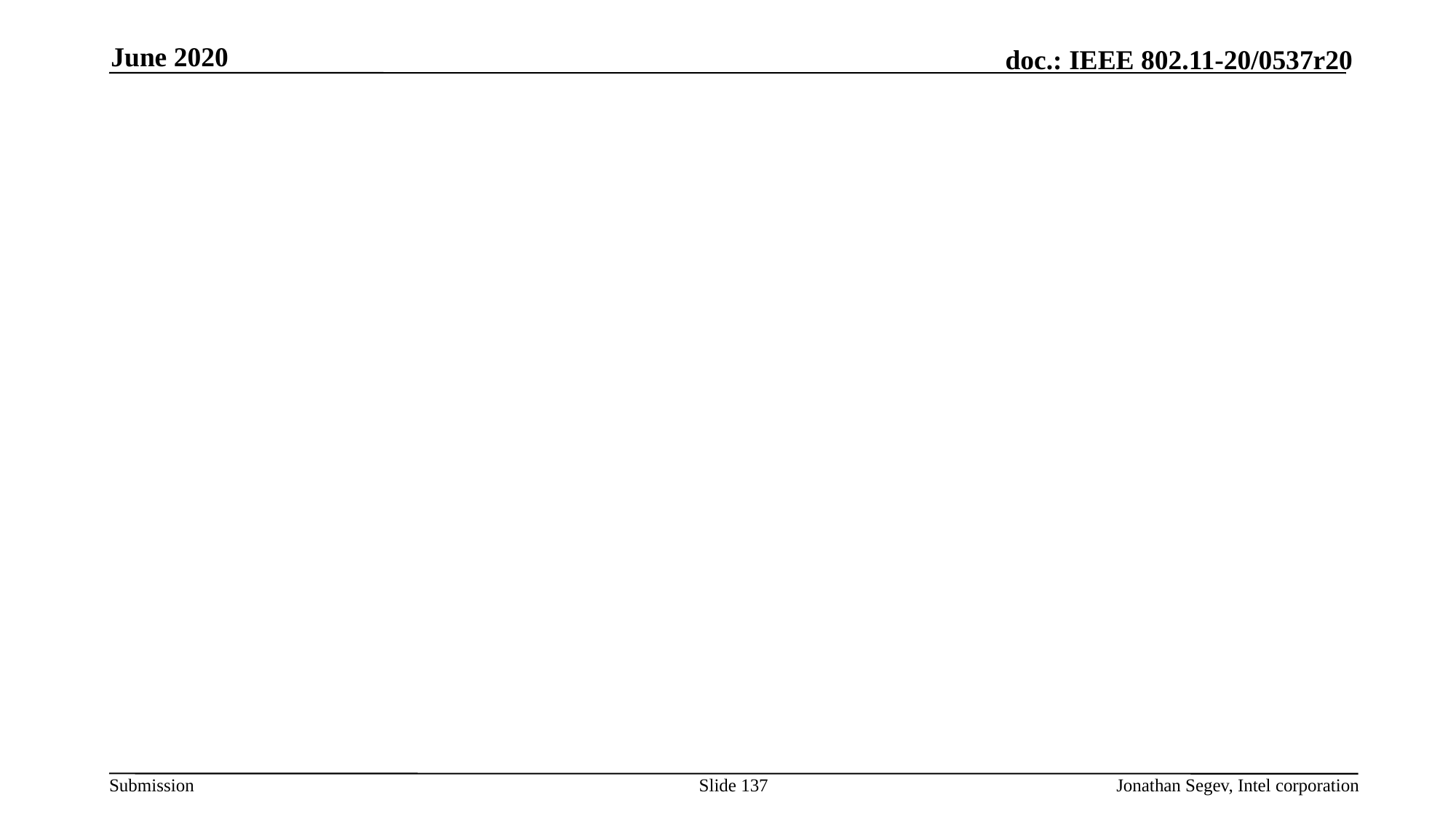

June 2020
#

Slide 137
Jonathan Segev, Intel corporation